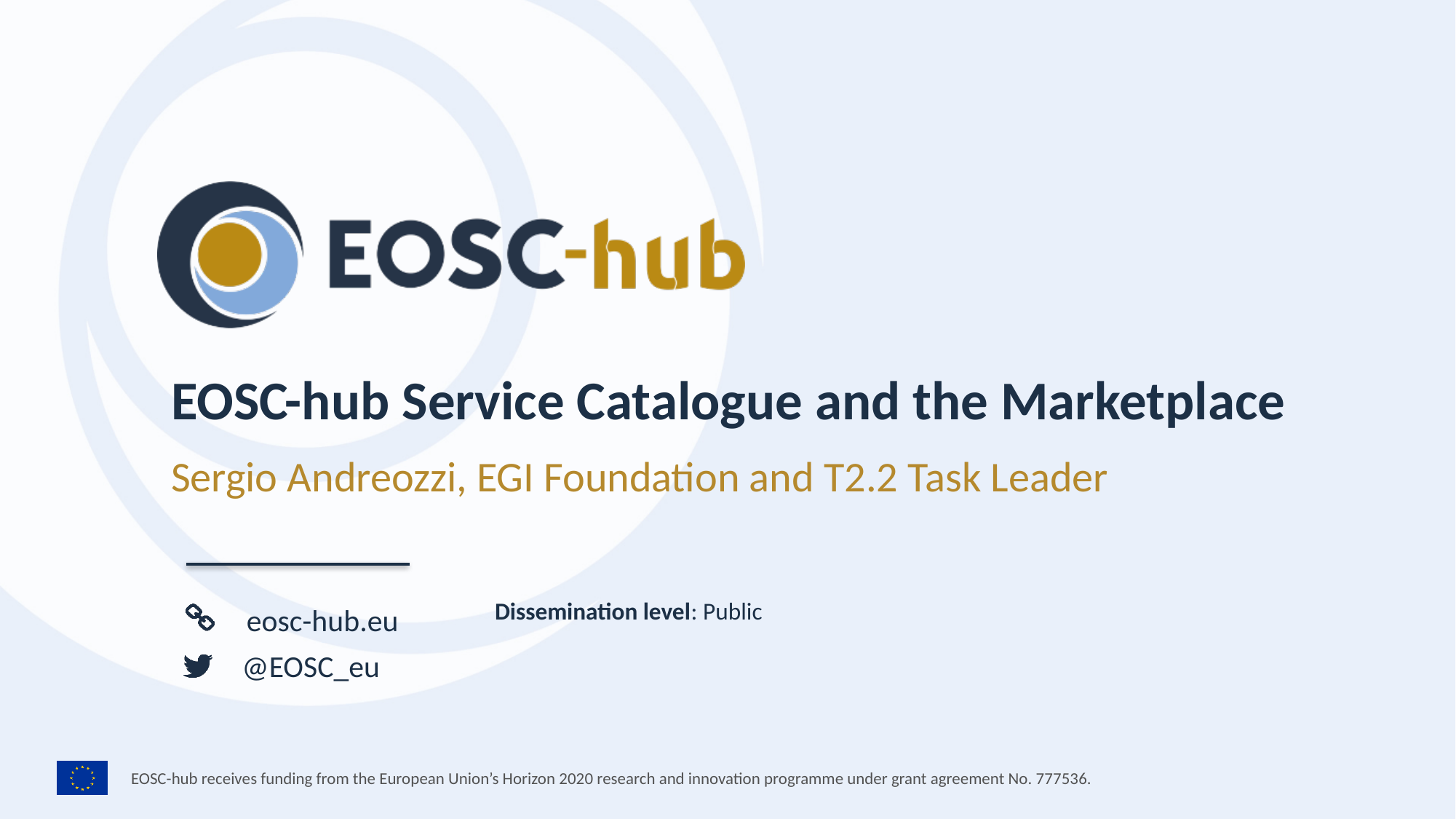

EOSC-hub Service Catalogue and the Marketplace
Sergio Andreozzi, EGI Foundation and T2.2 Task Leader
Dissemination level: Public